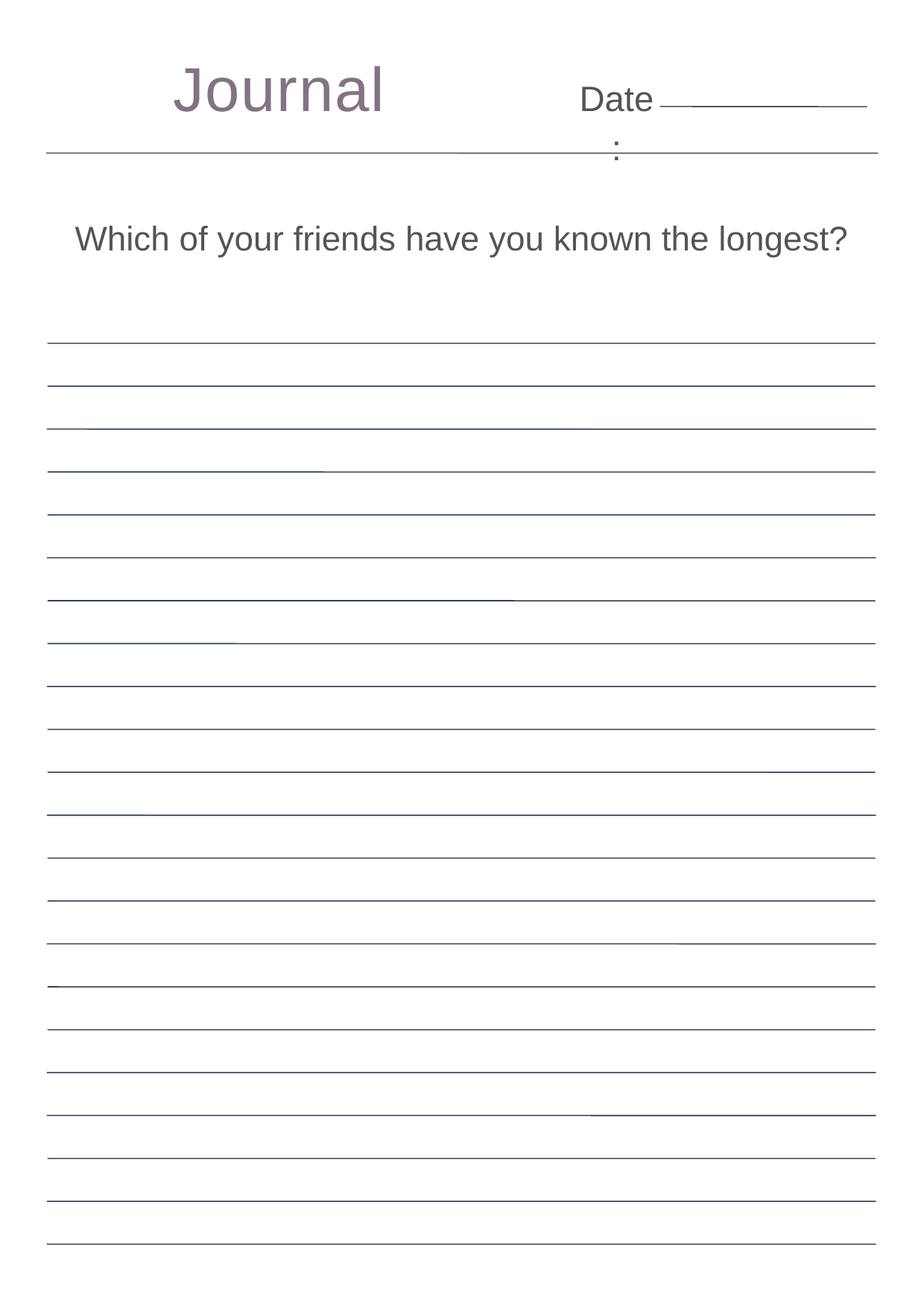

Journal
Date:

Which of your friends have you known the longest?